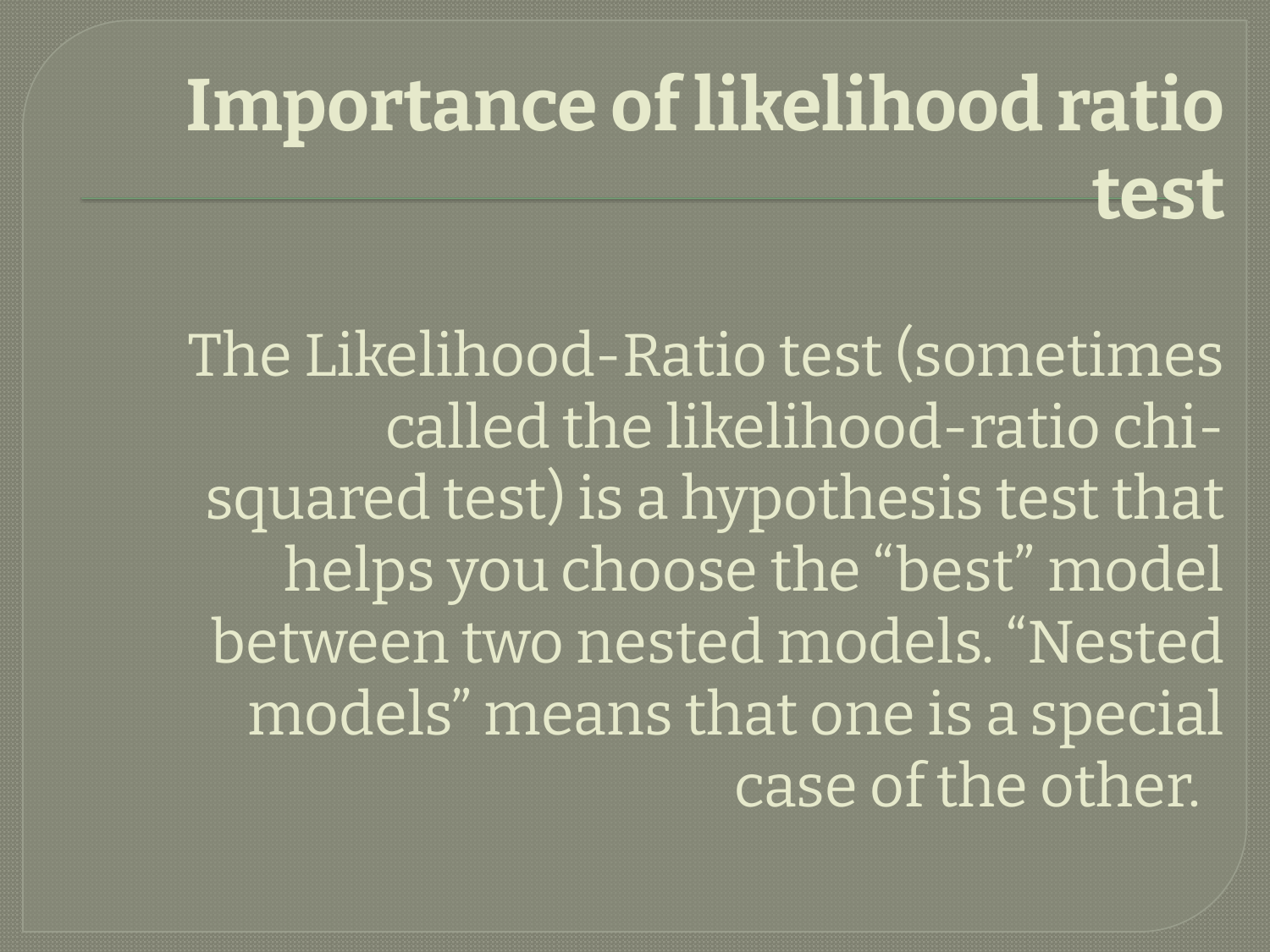

# Importance of likelihood ratio test The Likelihood-Ratio test (sometimes called the likelihood-ratio chi-squared test) is a hypothesis test that helps you choose the “best” model between two nested models. “Nested models” means that one is a special case of the other.